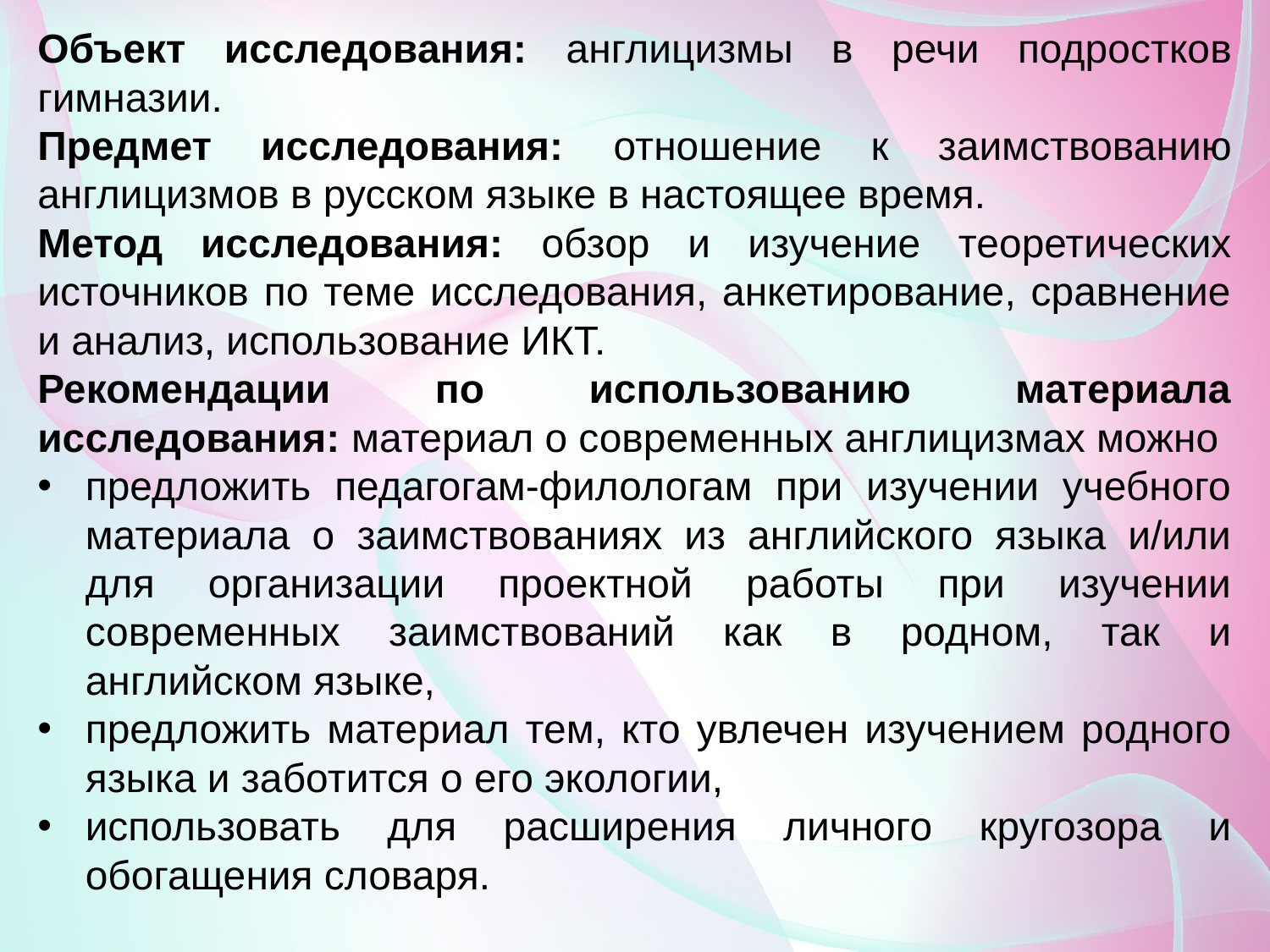

Объект исследования: англицизмы в речи подростков гимназии.
Предмет исследования: отношение к заимствованию англицизмов в русском языке в настоящее время.
Метод исследования: обзор и изучение теоретических источников по теме исследования, анкетирование, сравнение и анализ, использование ИКТ.
Рекомендации по использованию материала исследования: материал о современных англицизмах можно
предложить педагогам-филологам при изучении учебного материала о заимствованиях из английского языка и/или для организации проектной работы при изучении современных заимствований как в родном, так и английском языке,
предложить материал тем, кто увлечен изучением родного языка и заботится о его экологии,
использовать для расширения личного кругозора и обогащения словаря.